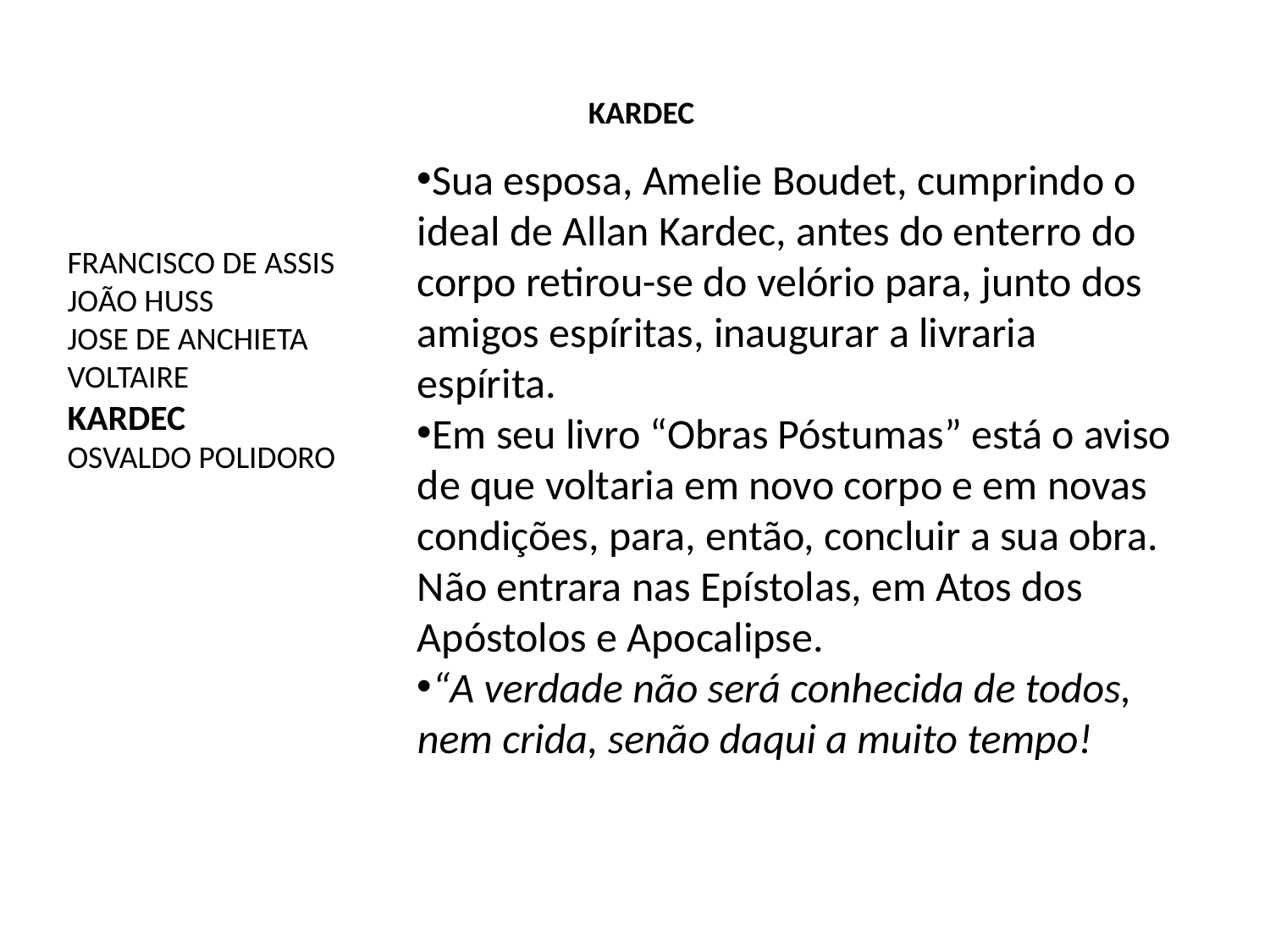

KARDEC
Sua esposa, Amelie Boudet, cumprindo o ideal de Allan Kardec, antes do enterro do corpo retirou-se do velório para, junto dos amigos espíritas, inaugurar a livraria espírita.
Em seu livro “Obras Póstumas” está o aviso de que voltaria em novo corpo e em novas condições, para, então, concluir a sua obra. Não entrara nas Epístolas, em Atos dos Apóstolos e Apocalipse.
“A verdade não será conhecida de todos, nem crida, senão daqui a muito tempo!
FRANCISCO DE ASSIS
JOÃO HUSS
JOSE DE ANCHIETA
VOLTAIRE
KARDEC
OSVALDO POLIDORO